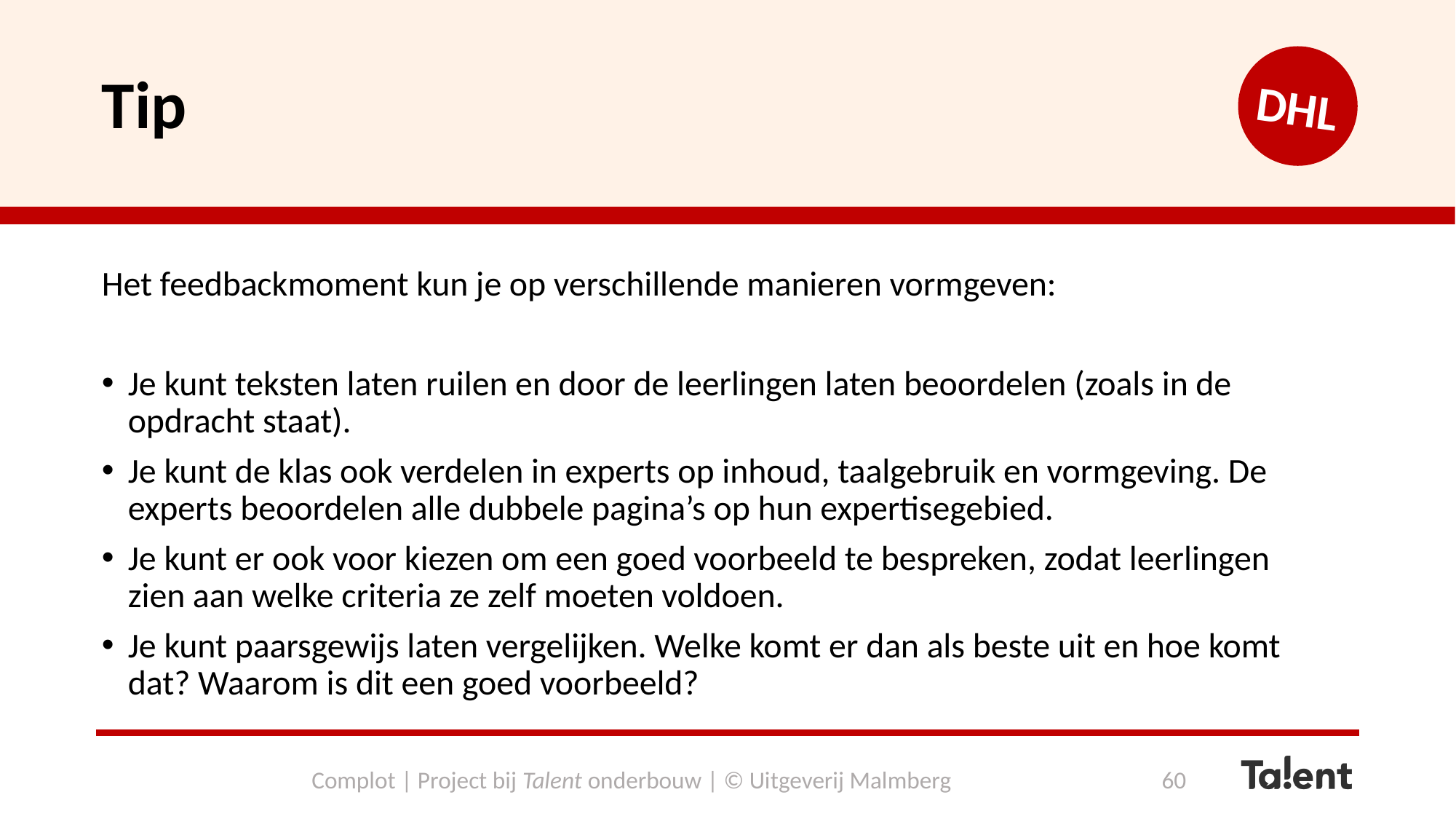

# Tip
DHL
Het feedbackmoment kun je op verschillende manieren vormgeven:

Je kunt teksten laten ruilen en door de leerlingen laten beoordelen (zoals in de opdracht staat).
Je kunt de klas ook verdelen in experts op inhoud, taalgebruik en vormgeving. De experts beoordelen alle dubbele pagina’s op hun expertisegebied.
Je kunt er ook voor kiezen om een goed voorbeeld te bespreken, zodat leerlingen zien aan welke criteria ze zelf moeten voldoen.
Je kunt paarsgewijs laten vergelijken. Welke komt er dan als beste uit en hoe komt dat? Waarom is dit een goed voorbeeld?
 Complot | Project bij Talent onderbouw | © Uitgeverij Malmberg
60